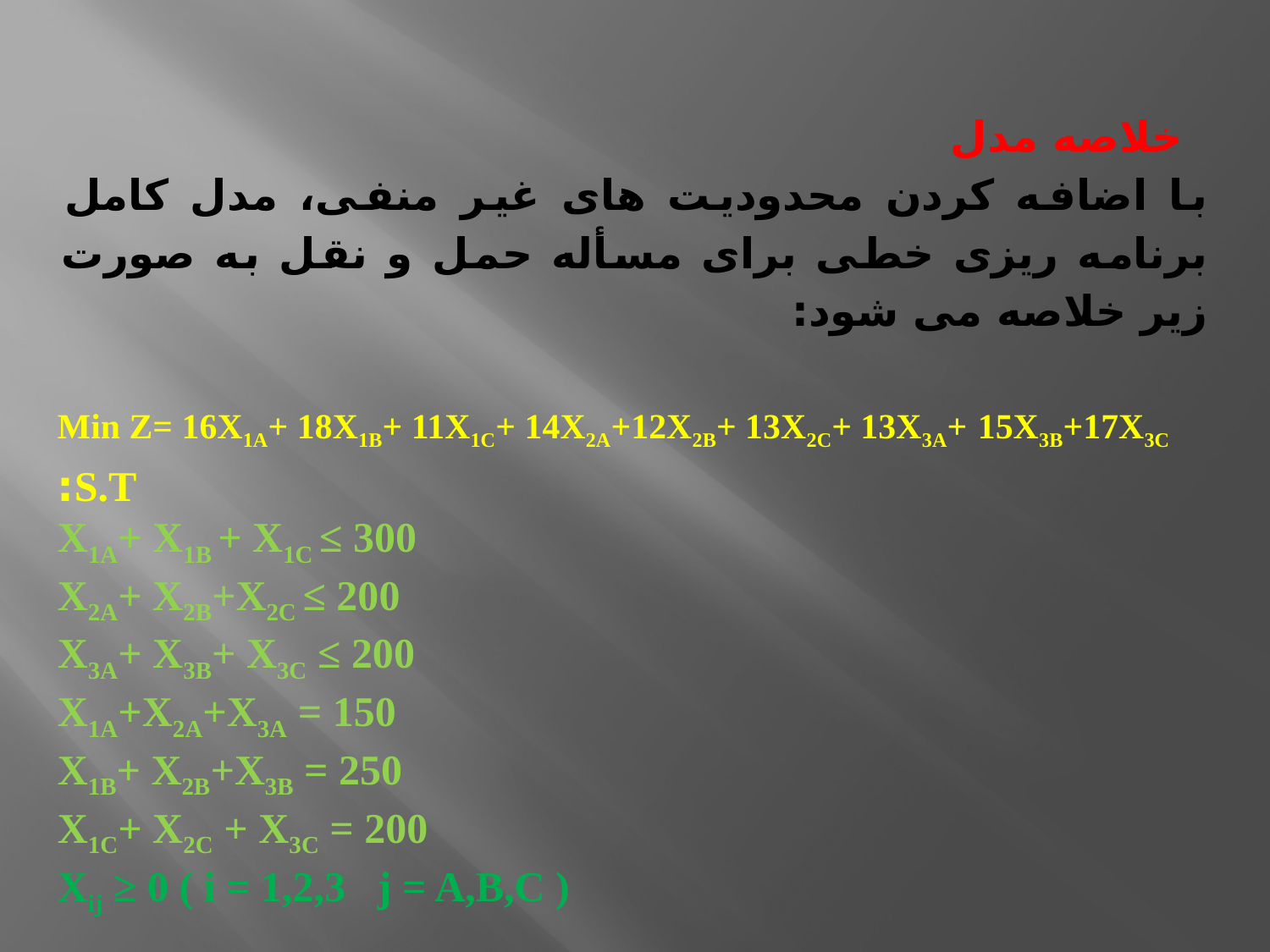

خلاصه مدل
با اضافه کردن محدودیت های غیر منفی، مدل کامل برنامه ریزی خطی برای مسأله حمل و نقل به صورت زیر خلاصه می شود:

Min Z= 16X1A+ 18X1B+ 11X1C+ 14X2A+12X2B+ 13X2C+ 13X3A+ 15X3B+17X3C
S.T:
X1A+ X1B + X1C ≤ 300
X2A+ X2B+X2C ≤ 200
X3A+ X3B+ X3C ≤ 200
X1A+X2A+X3A = 150
X1B+ X2B+X3B = 250
X1C+ X2C + X3C = 200
Xij ≥ 0 ( i = 1,2,3   j = A,B,C )